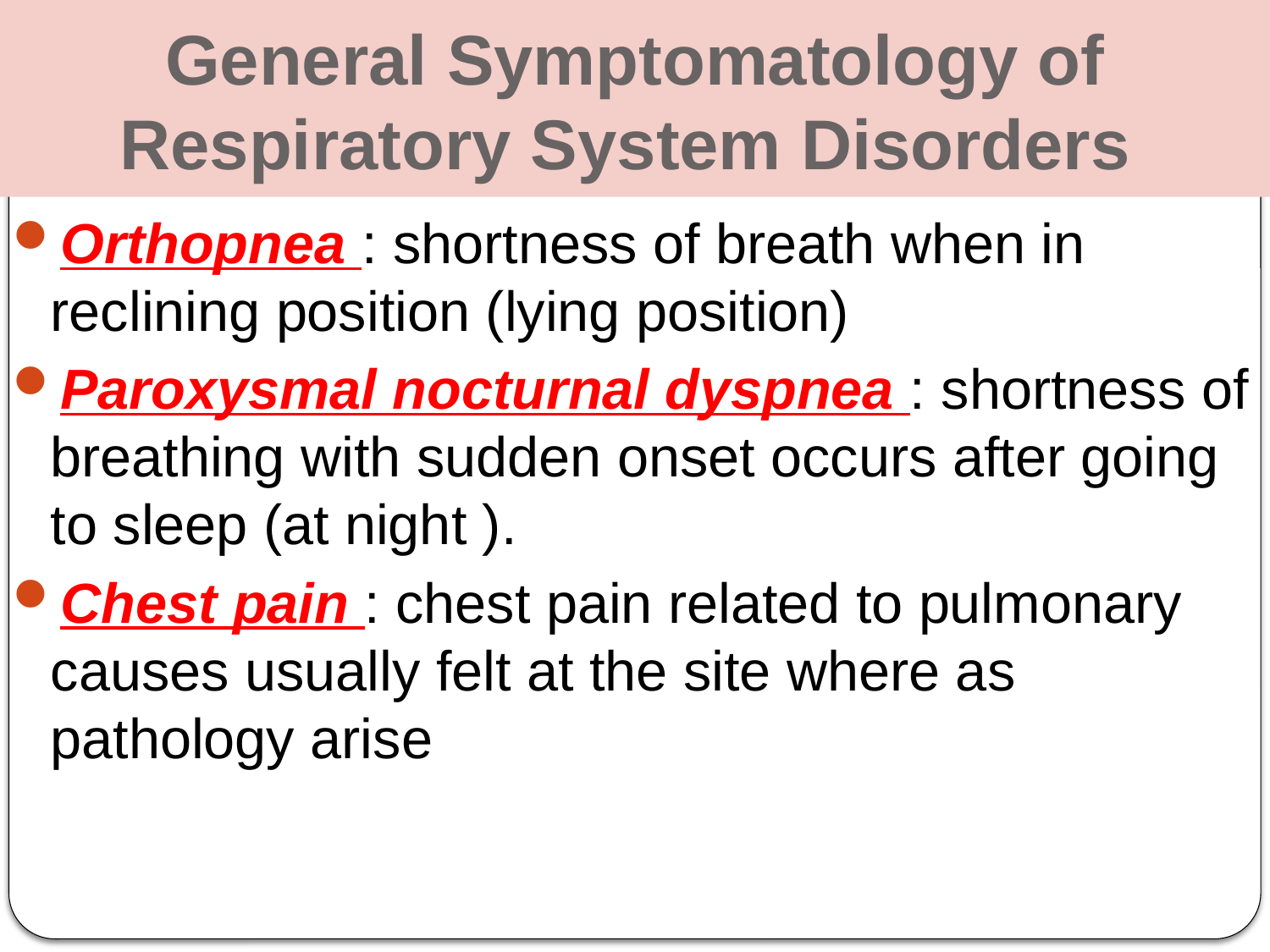

# General Symptomatology of Respiratory System Disorders
Orthopnea : shortness of breath when in reclining position (lying position)
Paroxysmal nocturnal dyspnea : shortness of breathing with sudden onset occurs after going to sleep (at night ).
Chest pain : chest pain related to pulmonary causes usually felt at the site where as pathology arise